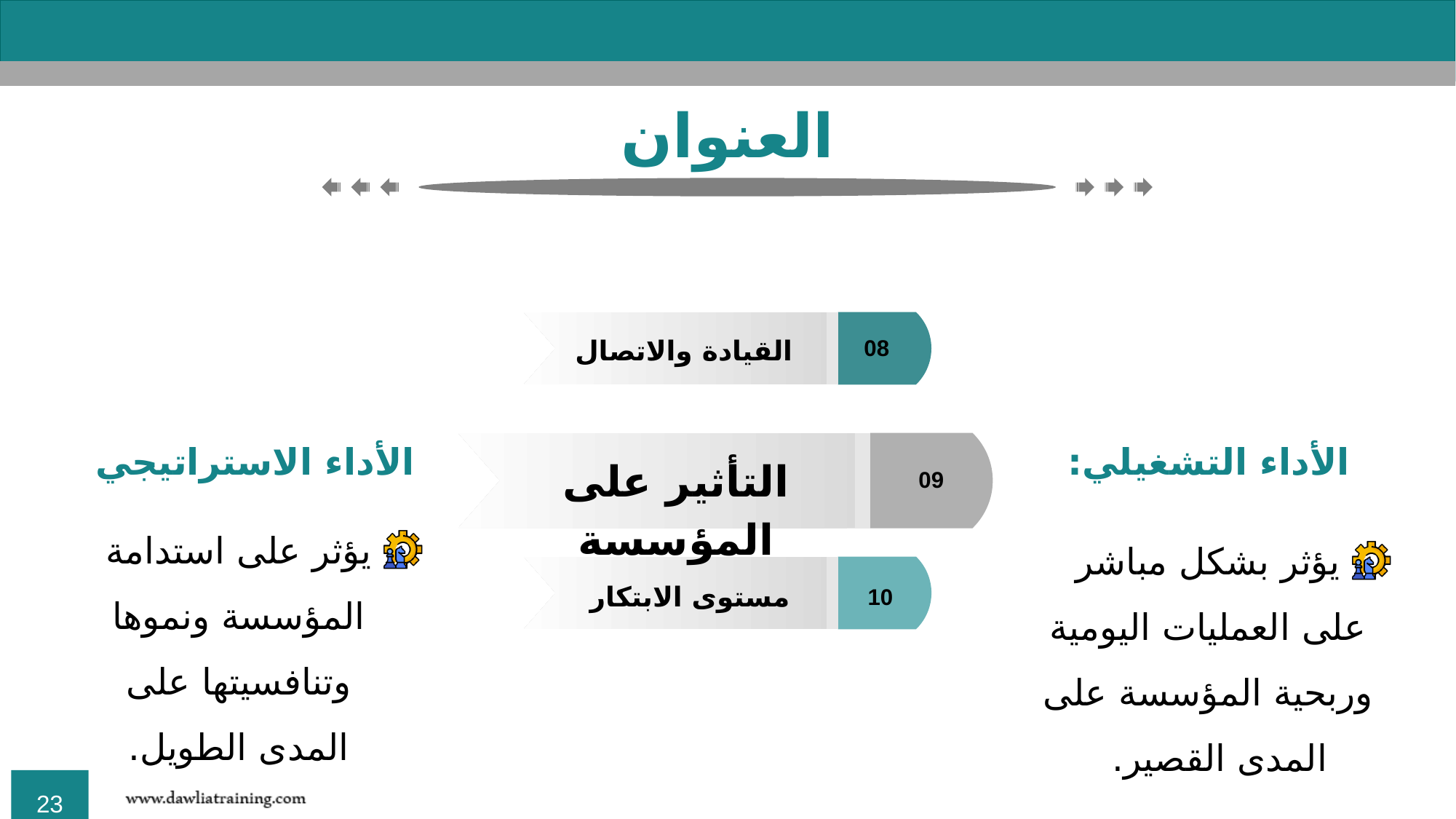

العنوان

08
القيادة والاتصال
الأداء الاستراتيجي
الأداء التشغيلي:

09
التأثير على المؤسسة
يؤثر على استدامة المؤسسة ونموها وتنافسيتها على المدى الطويل.
يؤثر بشكل مباشر على العمليات اليومية وربحية المؤسسة على المدى القصير.

10
مستوى الابتكار